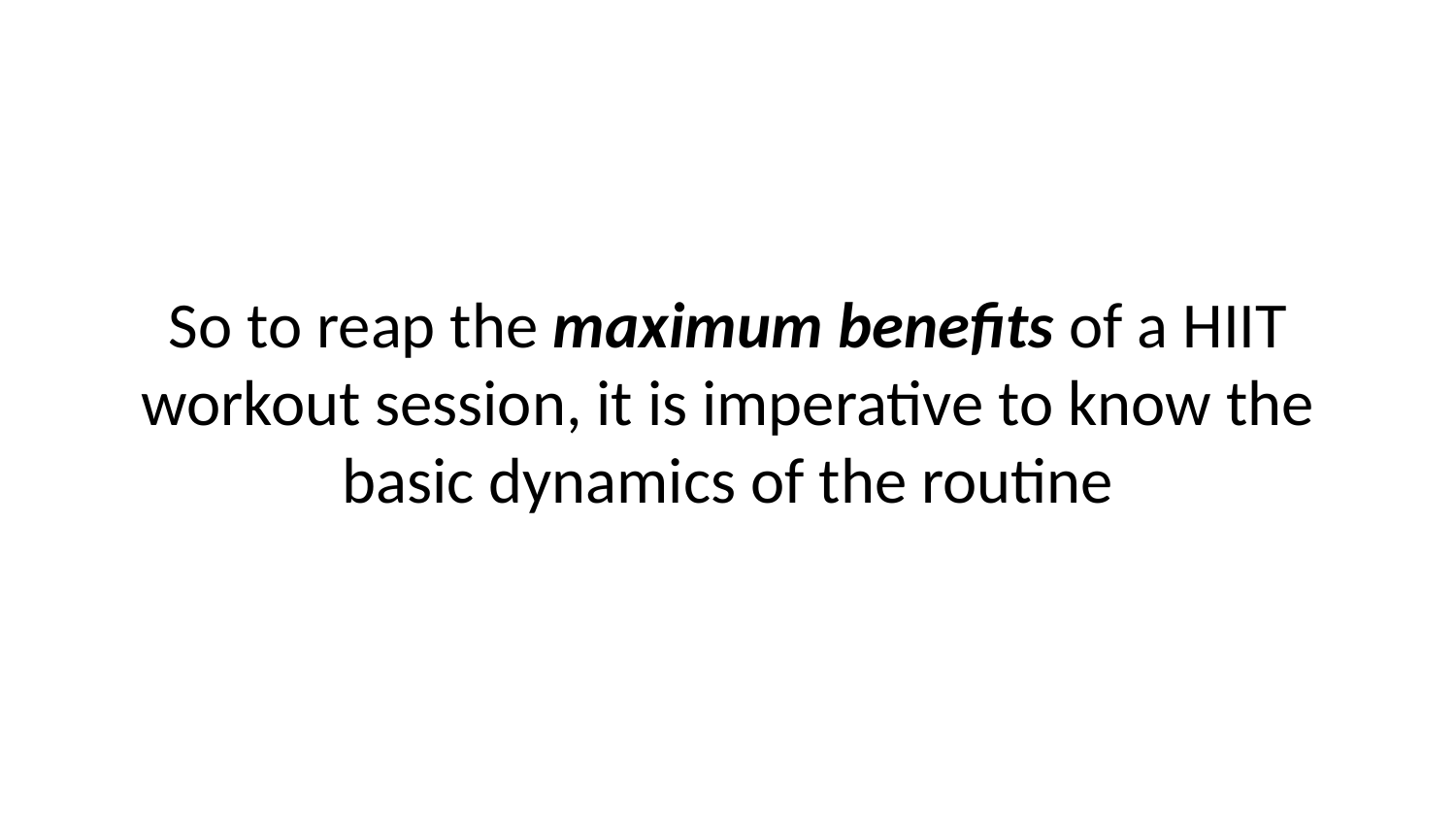

So to reap the maximum benefits of a HIIT workout session, it is imperative to know the basic dynamics of the routine